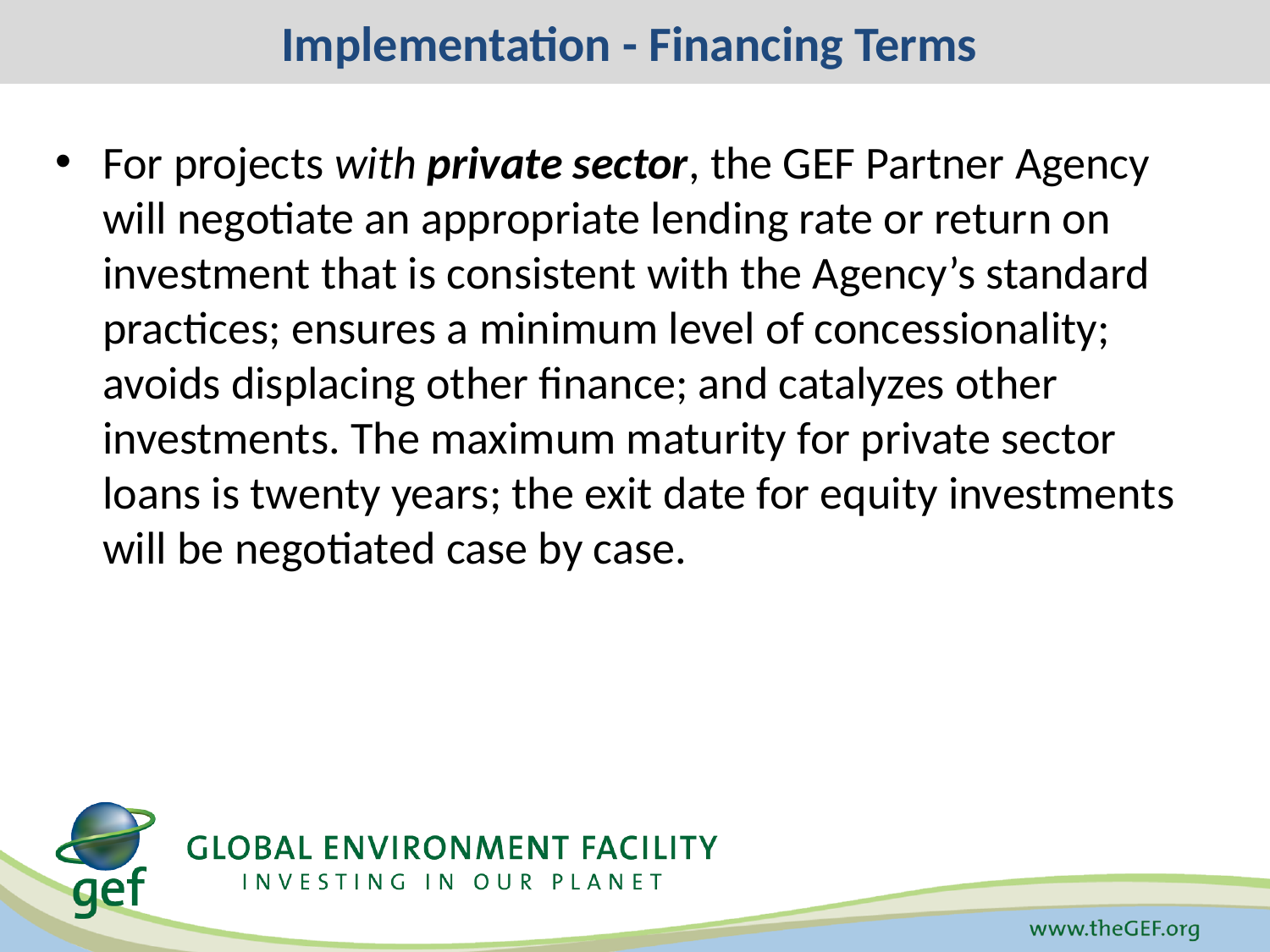

# Implementation - Financing Terms
For projects with private sector, the GEF Partner Agency will negotiate an appropriate lending rate or return on investment that is consistent with the Agency’s standard practices; ensures a minimum level of concessionality; avoids displacing other finance; and catalyzes other investments. The maximum maturity for private sector loans is twenty years; the exit date for equity investments will be negotiated case by case.